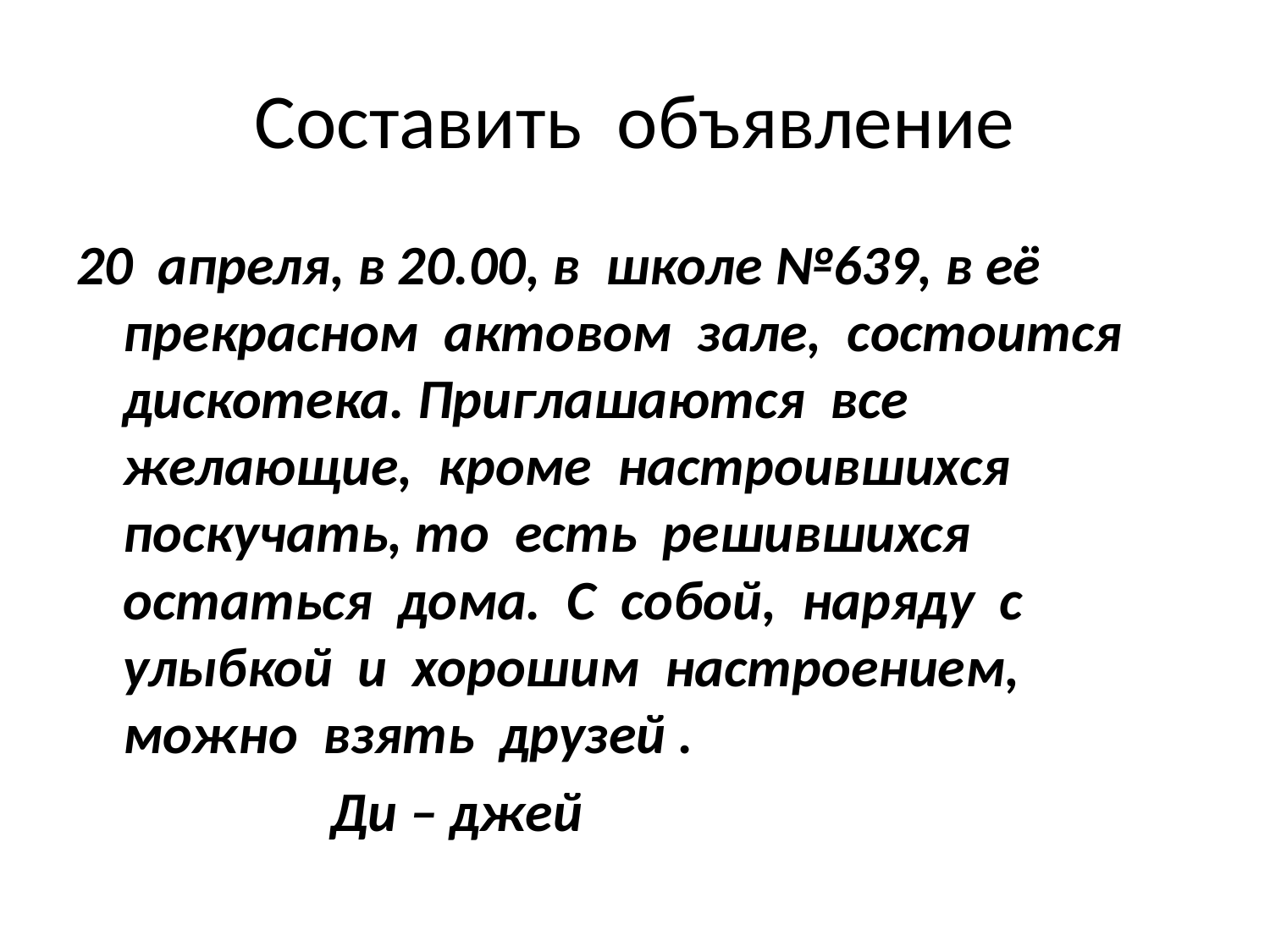

# Составить  объявление
20  апреля, в 20.00, в  школе №639, в её  прекрасном  актовом  зале,  состоится  дискотека. Приглашаются  все  желающие,  кроме  настроившихся  поскучать, то  есть  решившихся  остаться  дома.  С  собой,  наряду  с  улыбкой  и  хорошим  настроением,  можно  взять  друзей .
                    Ди – джей